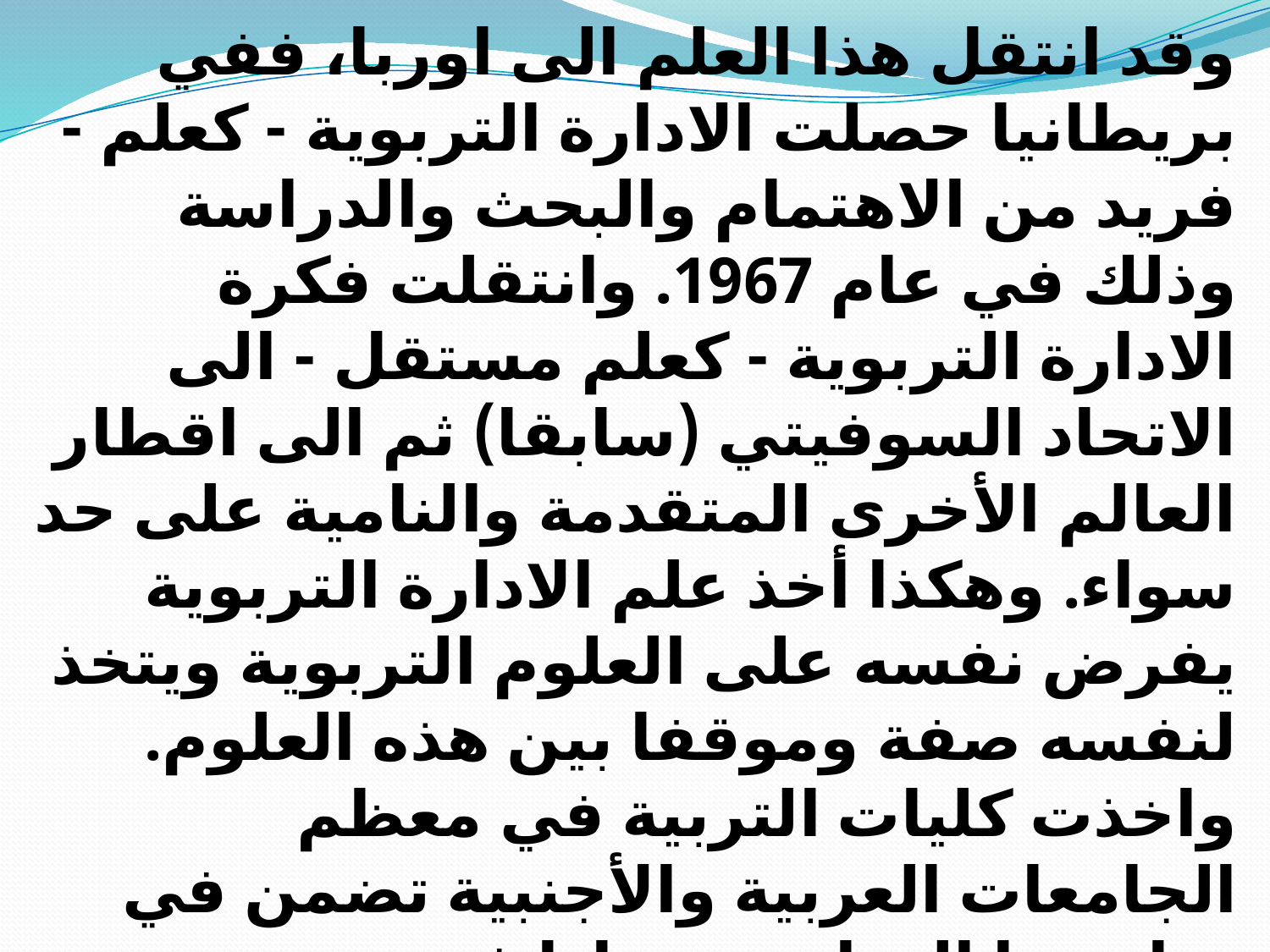

وقد انتقل هذا العلم الى اوربا، ففي بريطانيا حصلت الادارة التربوية - كعلم - فريد من الاهتمام والبحث والدراسة وذلك في عام 1967. وانتقلت فكرة الادارة التربوية - كعلم مستقل - الى الاتحاد السوفيتي (سابقا) ثم الى اقطار العالم الأخرى المتقدمة والنامية على حد سواء. وهكذا أخذ علم الادارة التربوية يفرض نفسه على العلوم التربوية ويتخذ لنفسه صفة وموقفا بين هذه العلوم. واخذت كليات التربية في معظم الجامعات العربية والأجنبية تضمن في مناهجها الدراسية موادا في موضوعي الادارة التربوية والادارة المدرسية. وقامت كليات في بعض الجامعات العربية والأجنبية بفتح أقسام علمية للإدارة التربوية.